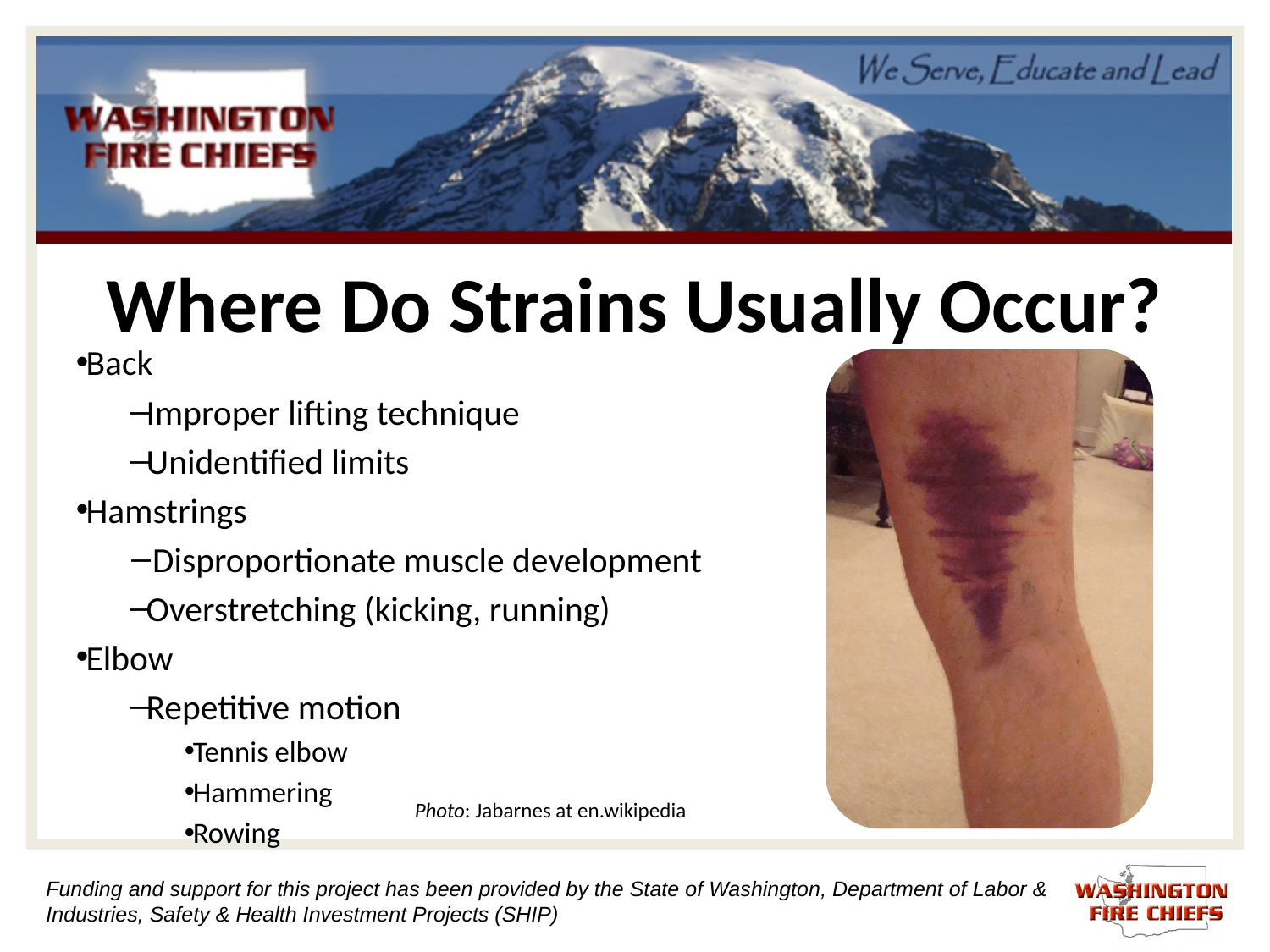

# Where Do Strains Usually Occur?
Back
Improper lifting technique
Unidentified limits
Hamstrings
Disproportionate muscle development
Overstretching (kicking, running)
Elbow
Repetitive motion
Tennis elbow
Hammering
Rowing

Photo: Jabarnes at en.wikipedia